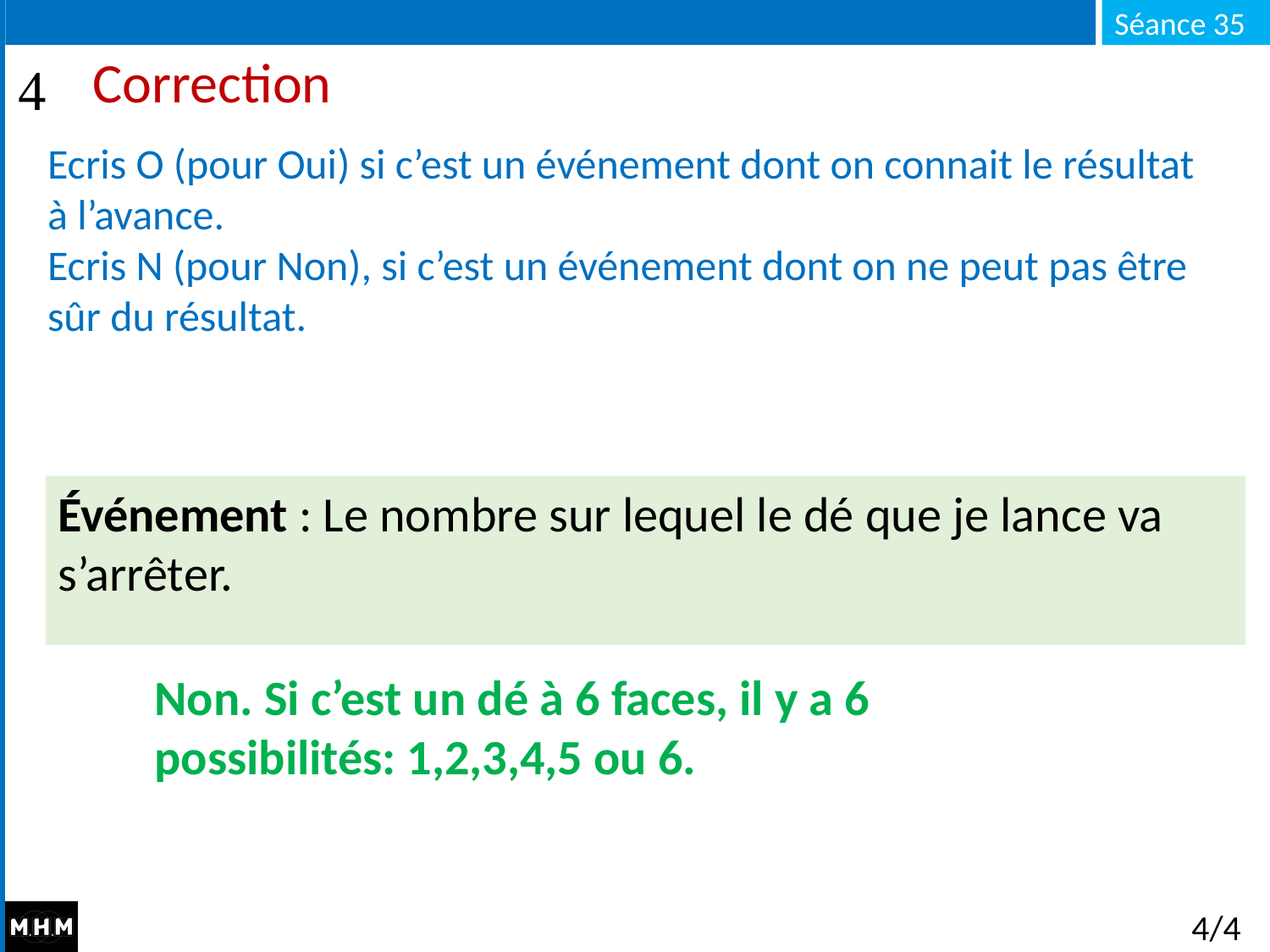

# Correction
Ecris O (pour Oui) si c’est un événement dont on connait le résultat à l’avance.
Ecris N (pour Non), si c’est un événement dont on ne peut pas être sûr du résultat.

Événement : Le nombre sur lequel le dé que je lance va s’arrêter.

Non. Si c’est un dé à 6 faces, il y a 6 possibilités: 1,2,3,4,5 ou 6.

4/4